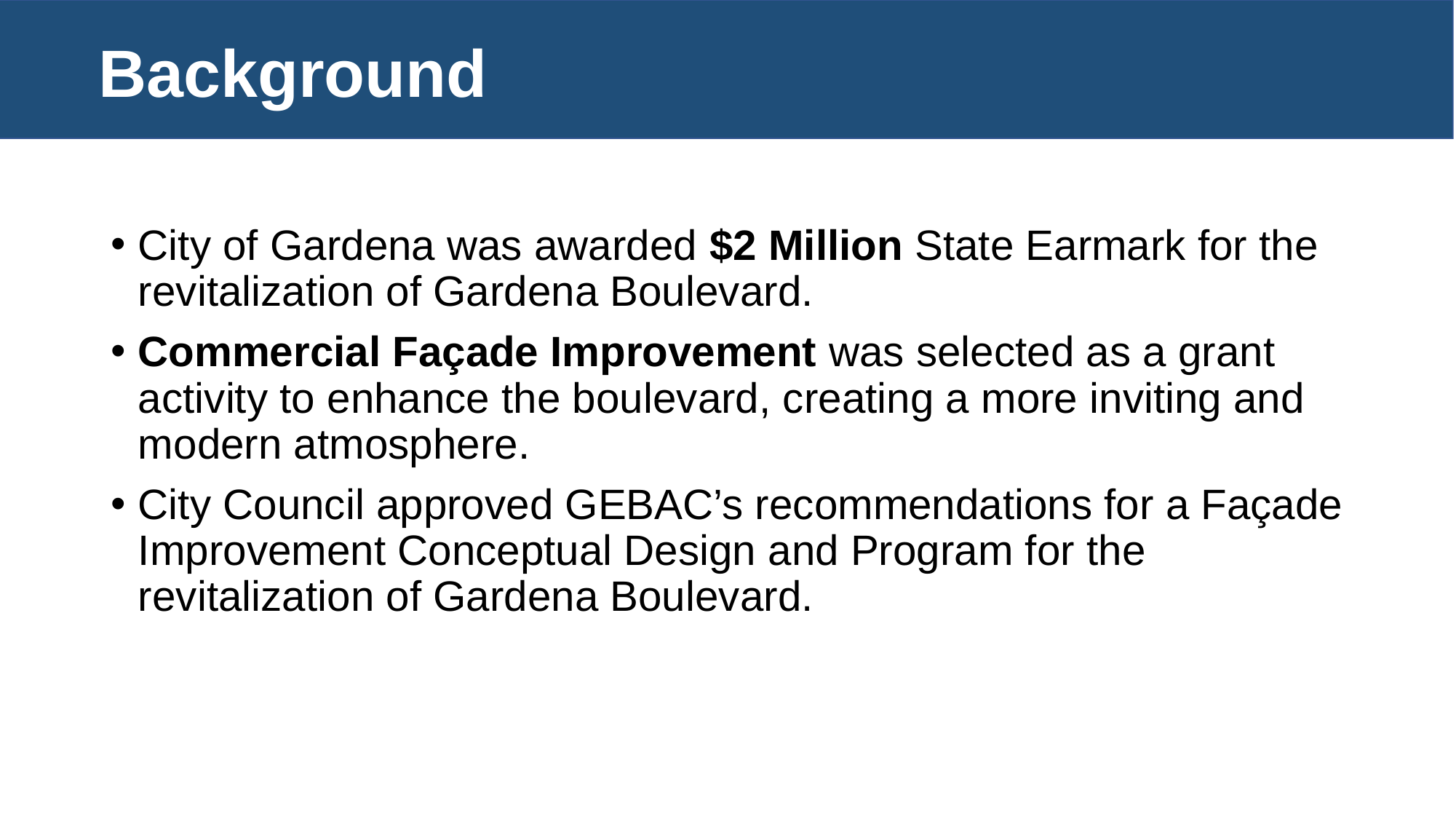

# Background
City of Gardena was awarded $2 Million State Earmark for the revitalization of Gardena Boulevard.
Commercial Façade Improvement was selected as a grant activity to enhance the boulevard, creating a more inviting and modern atmosphere.
City Council approved GEBAC’s recommendations for a Façade Improvement Conceptual Design and Program for the revitalization of Gardena Boulevard.